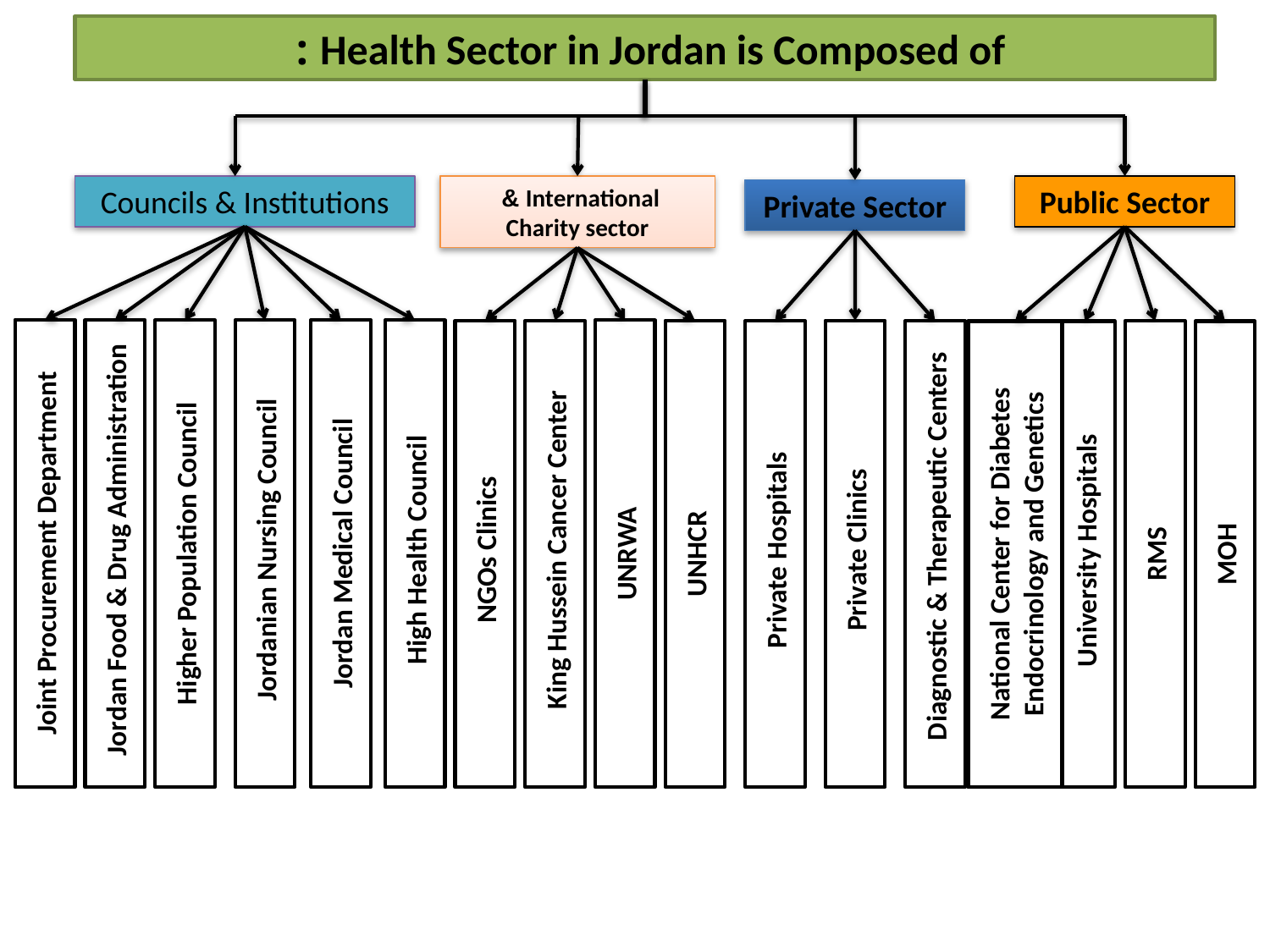

Health Sector in Jordan is Composed of :
Councils & Institutions
International &
Charity sector
Public Sector
Private Sector
Joint Procurement Department
Jordan Food & Drug Administration
Jordan Medical Council
UNRWA
High Health Council
Higher Population Council
Jordanian Nursing Council
NGOs Clinics
Private Clinics
King Hussein Cancer Center
UNHCR
Private Hospitals
Diagnostic & Therapeutic Centers
RMS
MOH
National Center for Diabetes Endocrinology and Genetics
University Hospitals